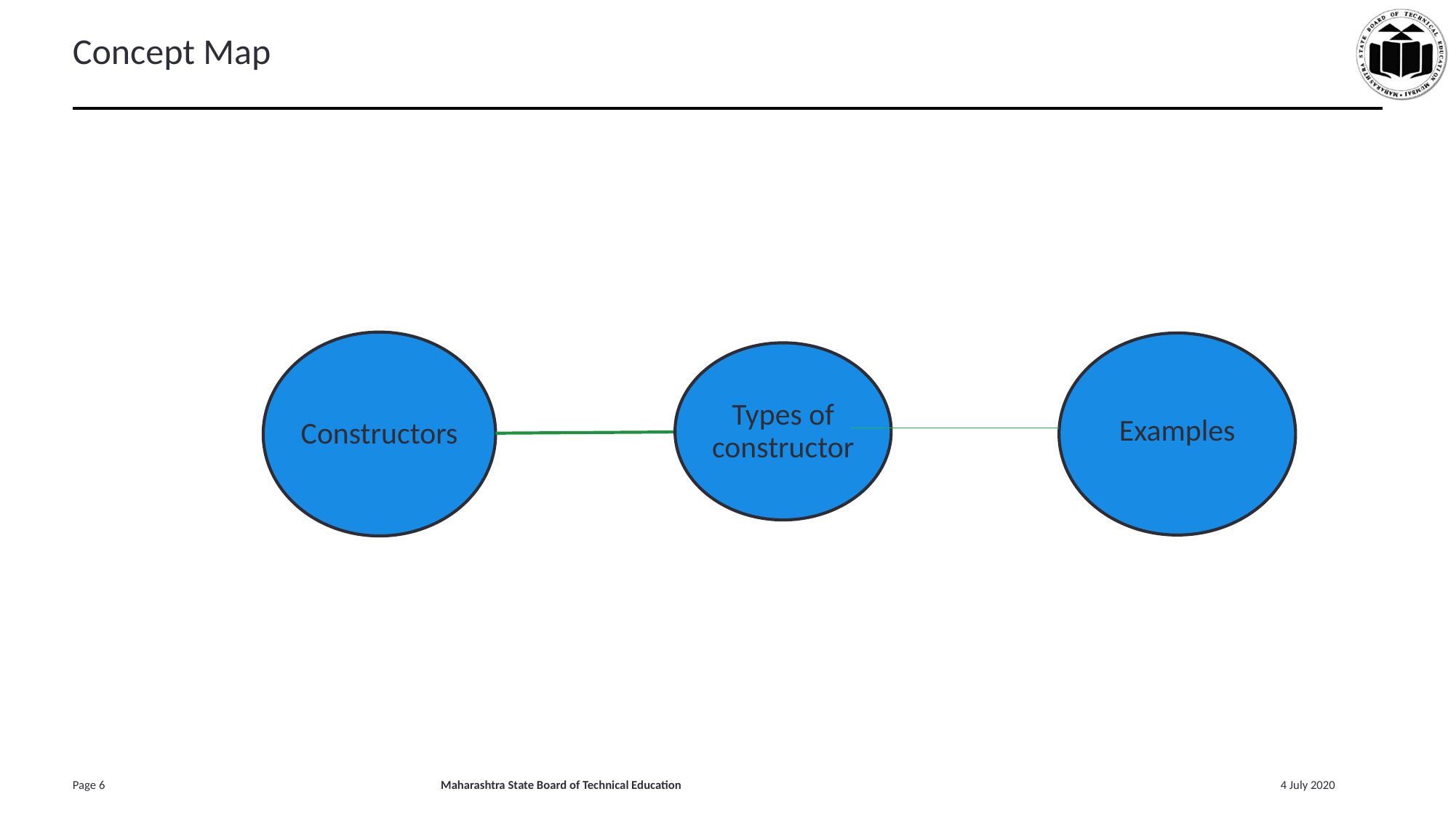

# Concept Map

Constructors
Types of constructor

Examples